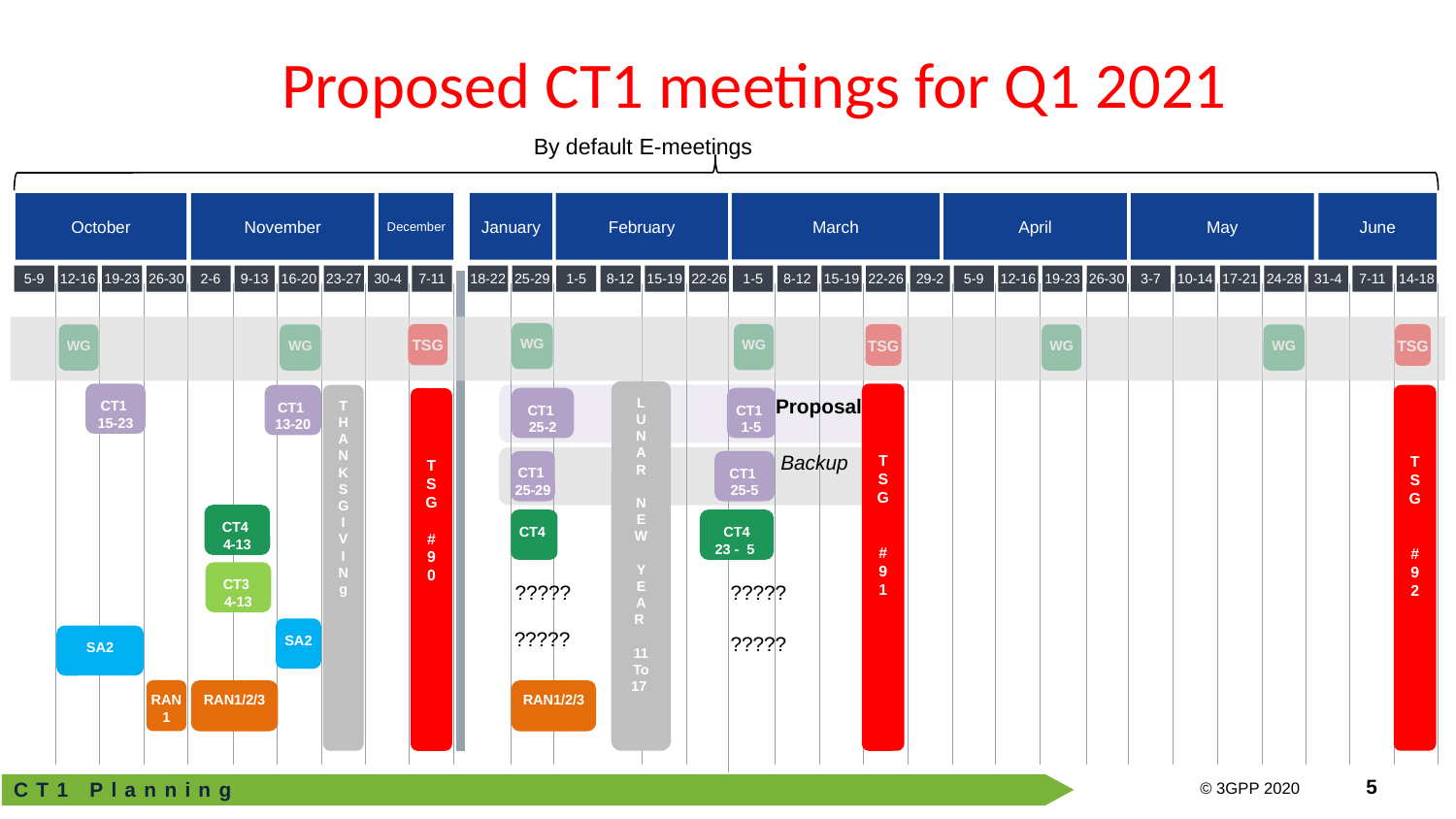

# Proposed CT1 meetings for Q1 2021
By default E-meetings
March
December
January
February
June
October
November
April
May
14-18
5-9
12-16
19-23
26-30
2-6
9-13
16-20
23-27
30-4
7-11
18-22
25-29
1-5
8-12
15-19
22-26
1-5
8-12
15-19
22-26
29-2
5-9
12-16
19-23
26-30
3-7
10-14
17-21
24-28
31-4
7-11

WG
TSG
WG
WG
WG
WG
WG
TSG
TSG
L
U
N
A
R

N
E
W

Y
E
A
R

11
To
17
CT1
15-23

T
S
G

#
9
1

T
S
G

#
9
2
CT1
13-20
T
H
A
N
K
S
G
I
V
I
N
g
Proposal
CT1
1-5
CT1
25-2

T
S
G

#
9
0
Backup

CT1
25-29
CT1
25-5
CT4
4-13
CT4

CT4
23 -  5

CT3
4-13
?????
?????
SA2

?????
?????
SA2

RAN1
RAN1/2/3
RAN1/2/3